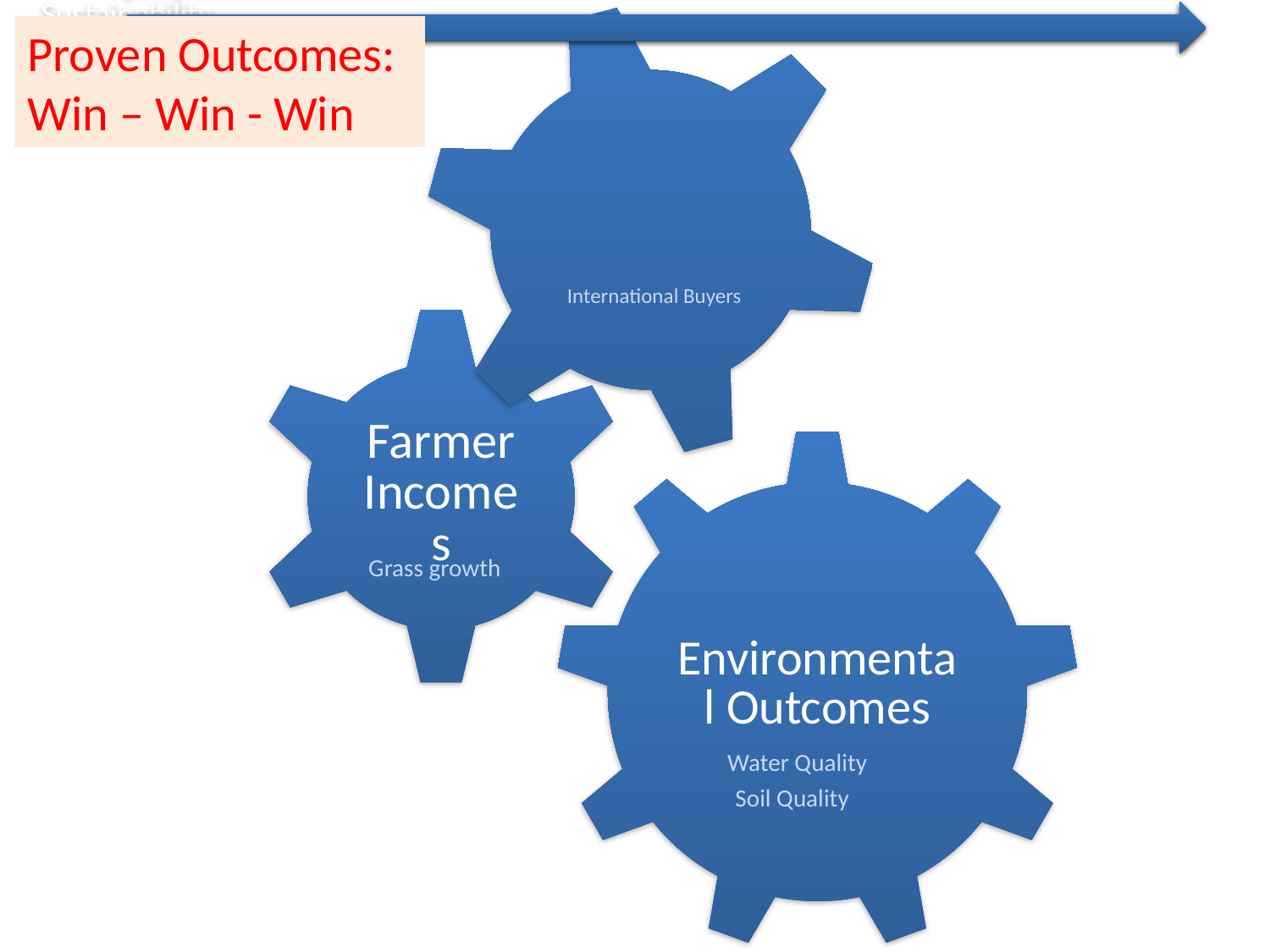

Environmental Outcomes
Farmer Incomes
Proven Outcomes:
Win – Win - Win
  International Buyers
  Grass growth
Water Quality
Soil Quality